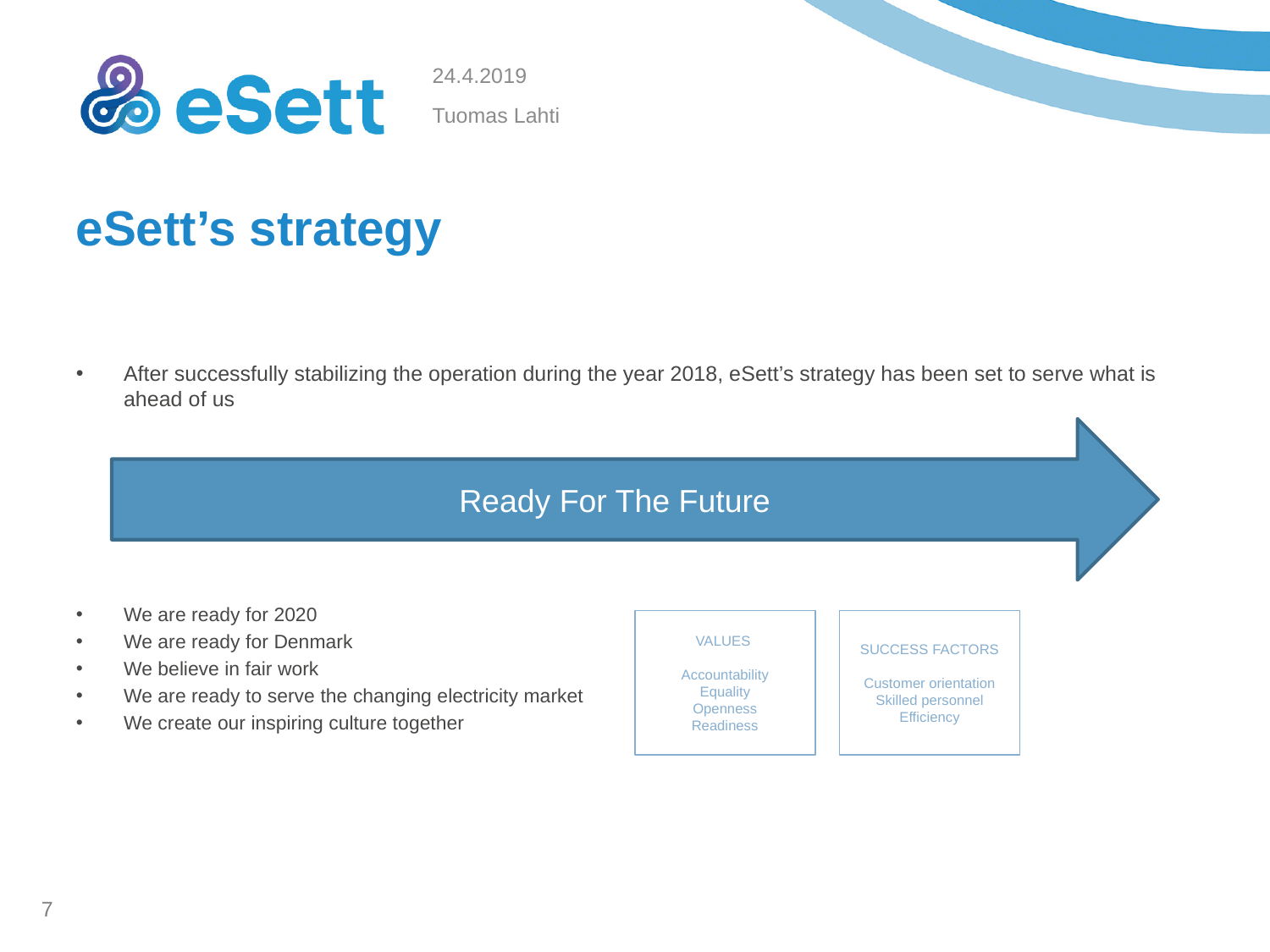

24.4.2019
Tuomas Lahti
# eSett’s strategy

After successfully stabilizing the operation during the year 2018, eSett’s strategy has been set to serve what is ahead of us

We are ready for 2020
We are ready for Denmark
We believe in fair work
We are ready to serve the changing electricity market
We create our inspiring culture together
Ready For The Future
VALUES

Accountability
Equality
Openness
Readiness
SUCCESS FACTORS

Customer orientation Skilled personnel
Efficiency